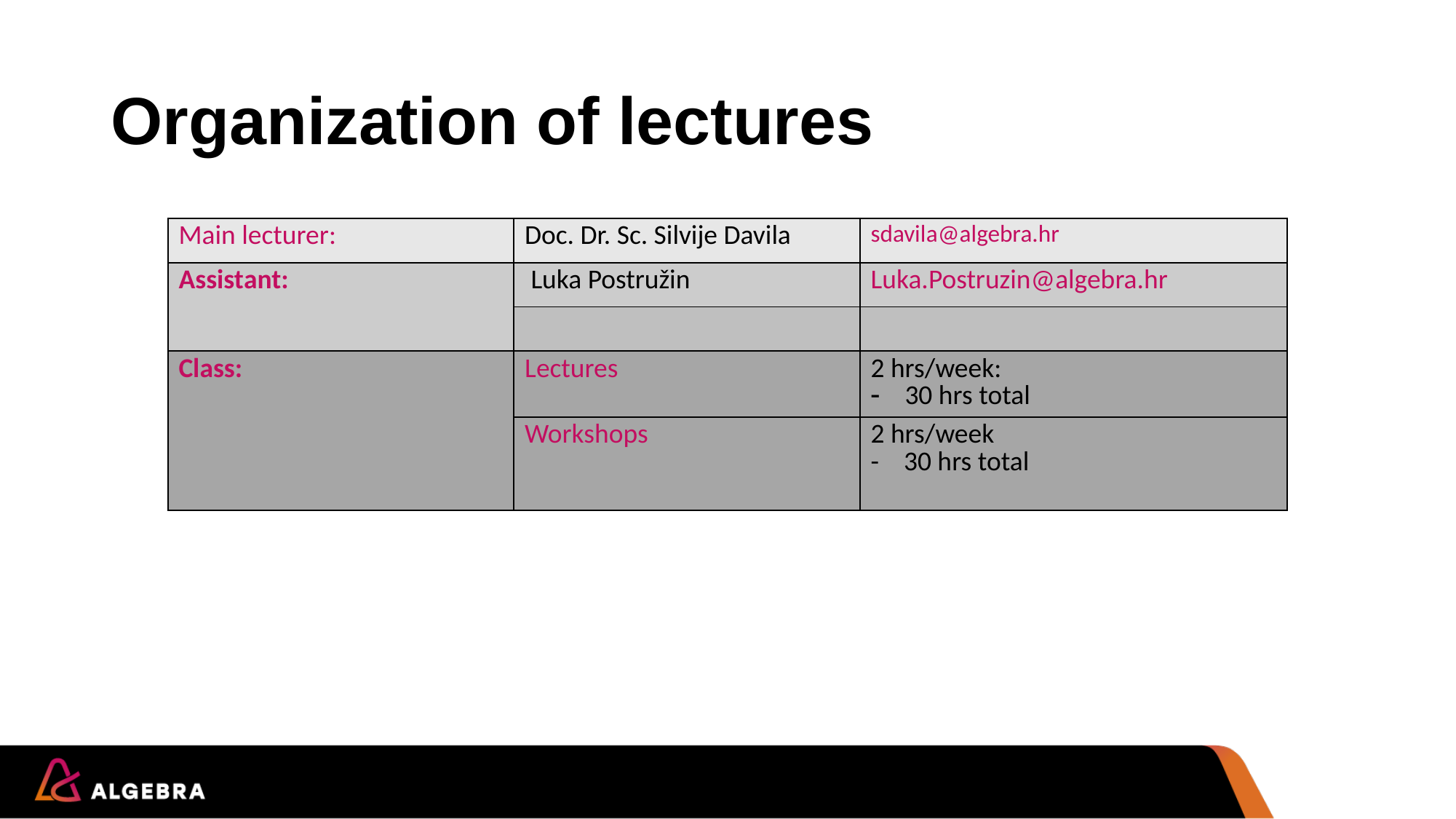

# Organization of lectures
| Main lecturer: | Doc. Dr. Sc. Silvije Davila | sdavila@algebra.hr |
| --- | --- | --- |
| Assistant: | Luka Postružin | Luka.Postruzin@algebra.hr |
|  |  |  |
| Class: | Lectures | 2 hrs/week: 30 hrs total |
|  | Workshops | 2 hrs/week - 30 hrs total |